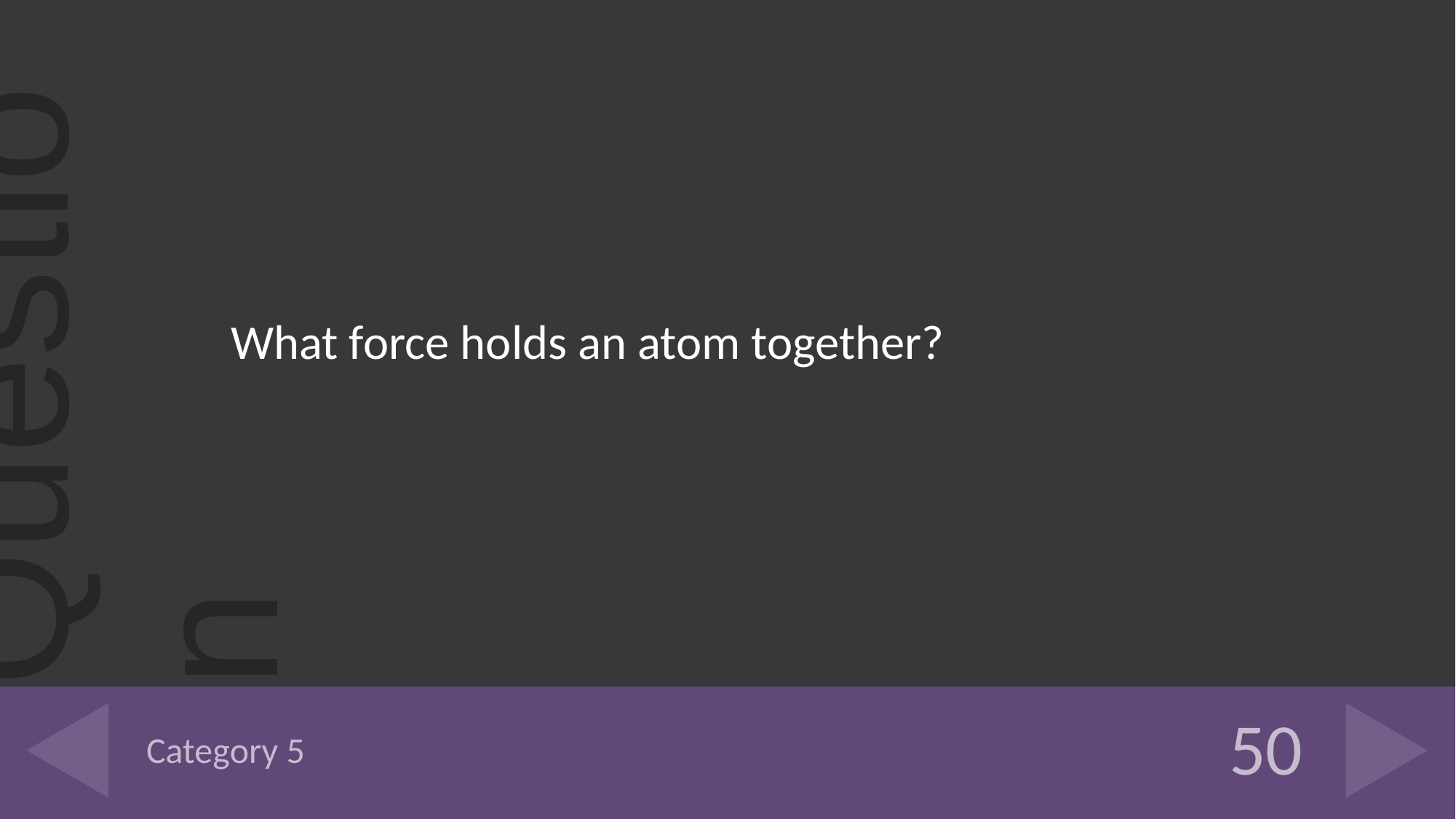

What force holds an atom together?
# Category 5
50